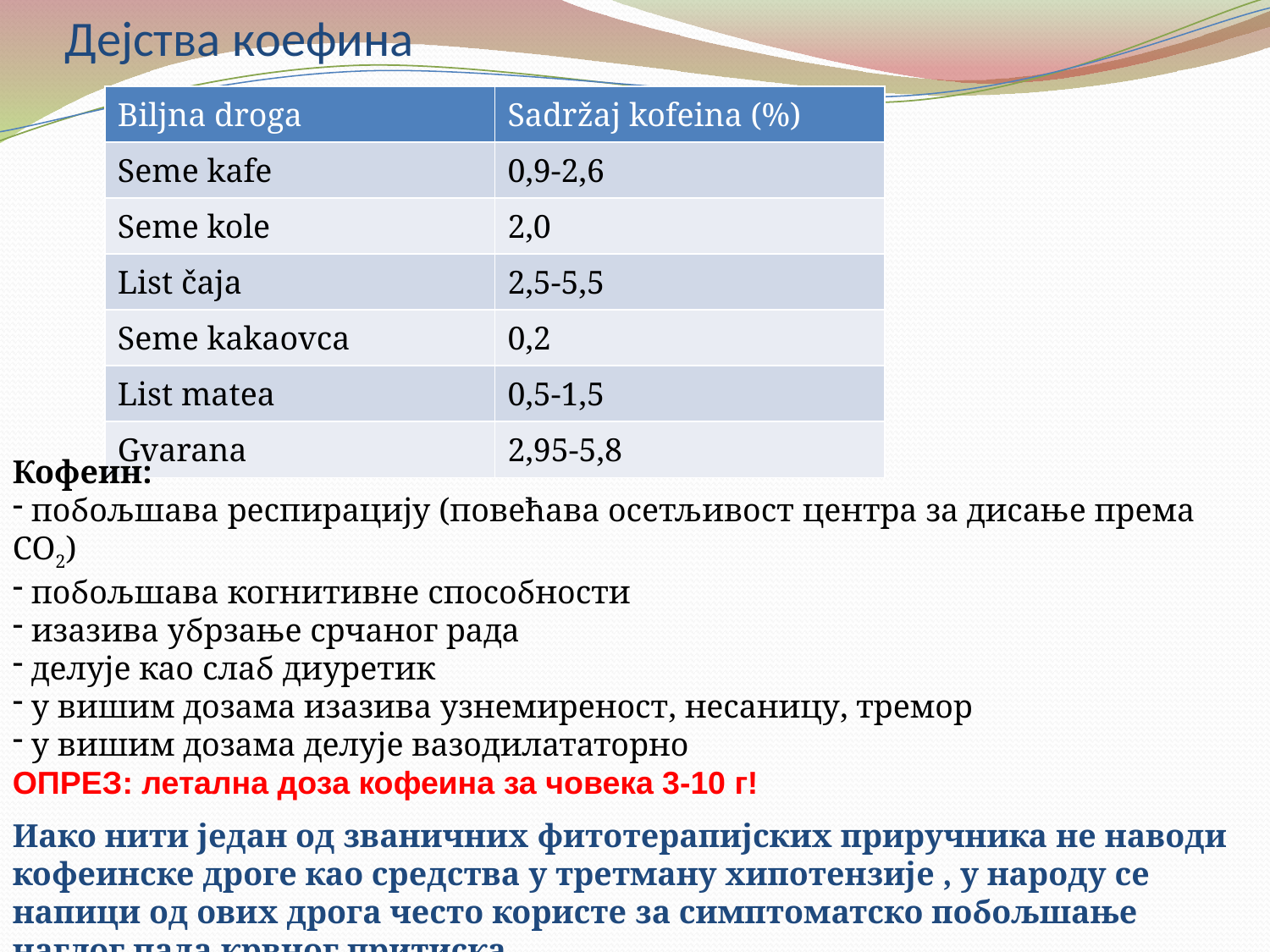

# Дејства коефина
| Biljna droga | Sadržaj kofeina (%) |
| --- | --- |
| Seme kafe | 0,9-2,6 |
| Seme kole | 2,0 |
| List čaja | 2,5-5,5 |
| Seme kakaovca | 0,2 |
| List matea | 0,5-1,5 |
| Gvarana | 2,95-5,8 |
Кофеин:
 побољшава респирацију (повећава осетљивост центра за дисање према CO2)
 побољшава когнитивне способности
 изазива убрзање срчаног рада
 делује као слаб диуретик
 у вишим дозама изазива узнемиреност, несаницу, тремор
 у вишим дозама делује вазодилататорно
ОПРЕЗ: летална доза кофеина за човека 3-10 г!
Иако нити један од званичних фитотерапијских приручника не наводи кофеинске дроге као средства у третману хипотензије , у народу се напици од ових дрога често користе за симптоматско побољшање наглог пада крвног притиска.